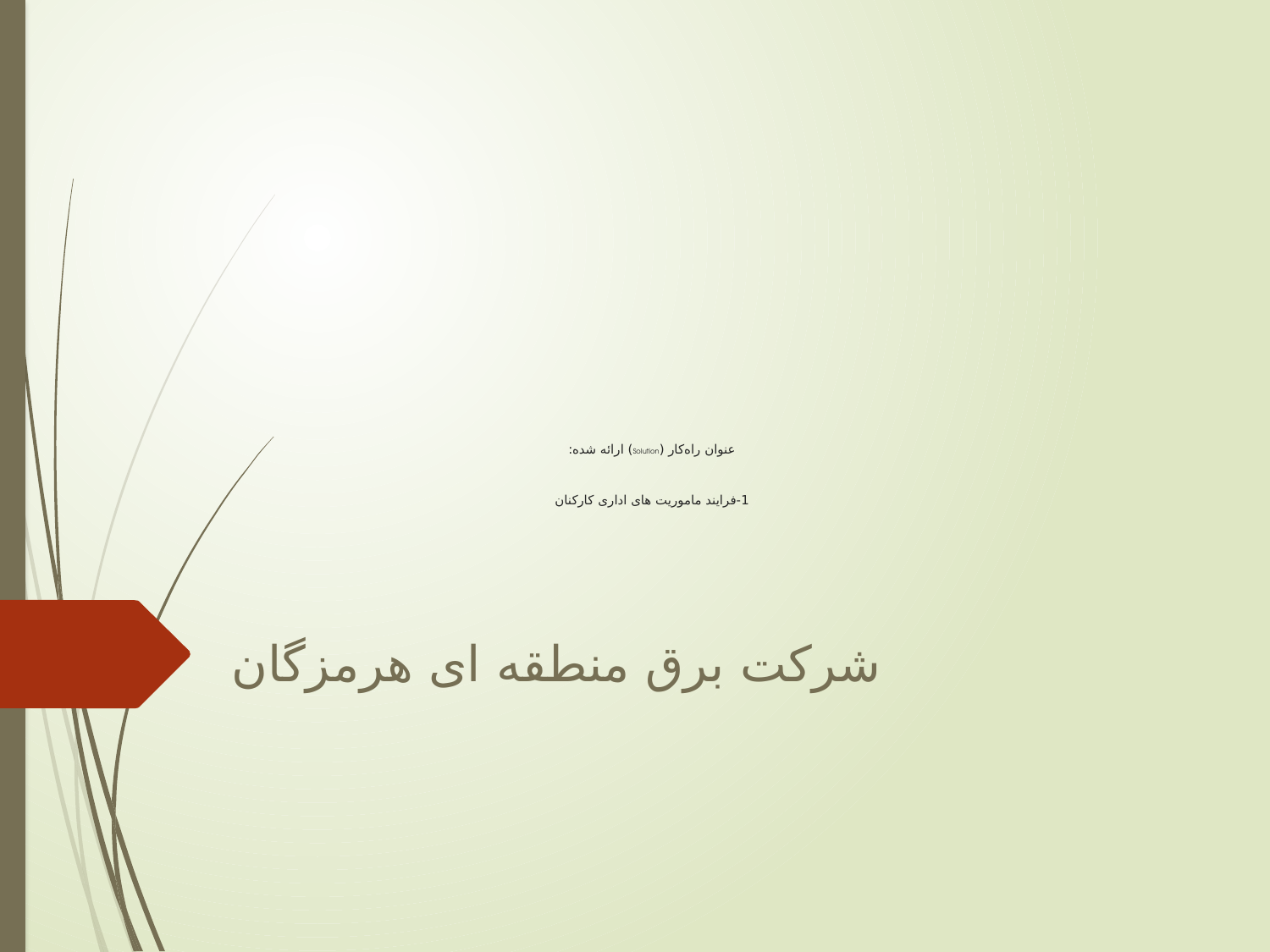

# عنوان راه‌كار (Solution) ارائه شده: 1-فرایند ماموریت های اداری کارکنان

شرکت برق منطقه ای هرمزگان